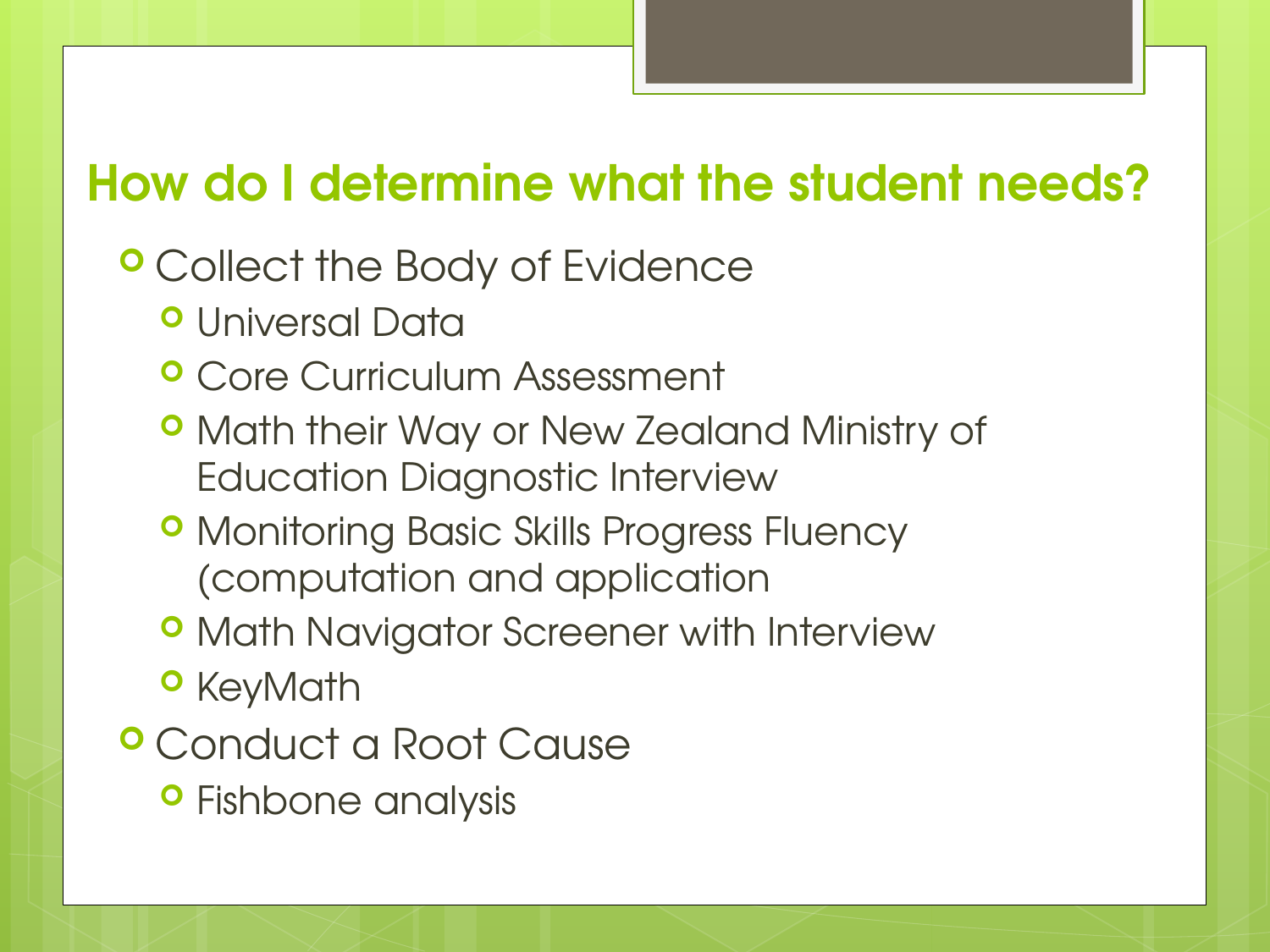

# How do I determine what the student needs?
Collect the Body of Evidence
Universal Data
Core Curriculum Assessment
Math their Way or New Zealand Ministry of Education Diagnostic Interview
Monitoring Basic Skills Progress Fluency (computation and application
Math Navigator Screener with Interview
KeyMath
Conduct a Root Cause
Fishbone analysis